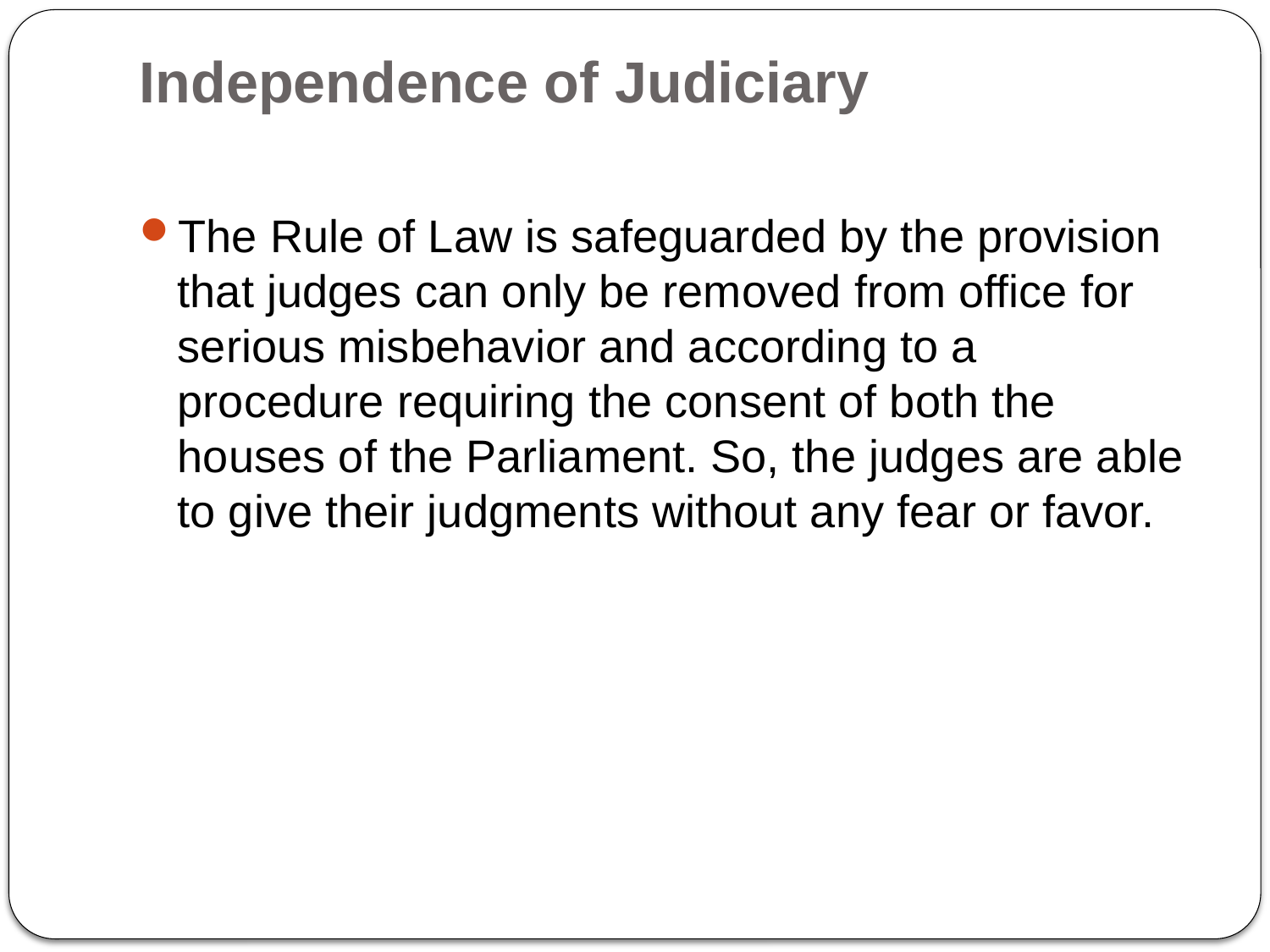

# Independence of Judiciary
The Rule of Law is safeguarded by the provision that judges can only be removed from office for serious misbehavior and according to a procedure requiring the consent of both the houses of the Parliament. So, the judges are able to give their judgments without any fear or favor.